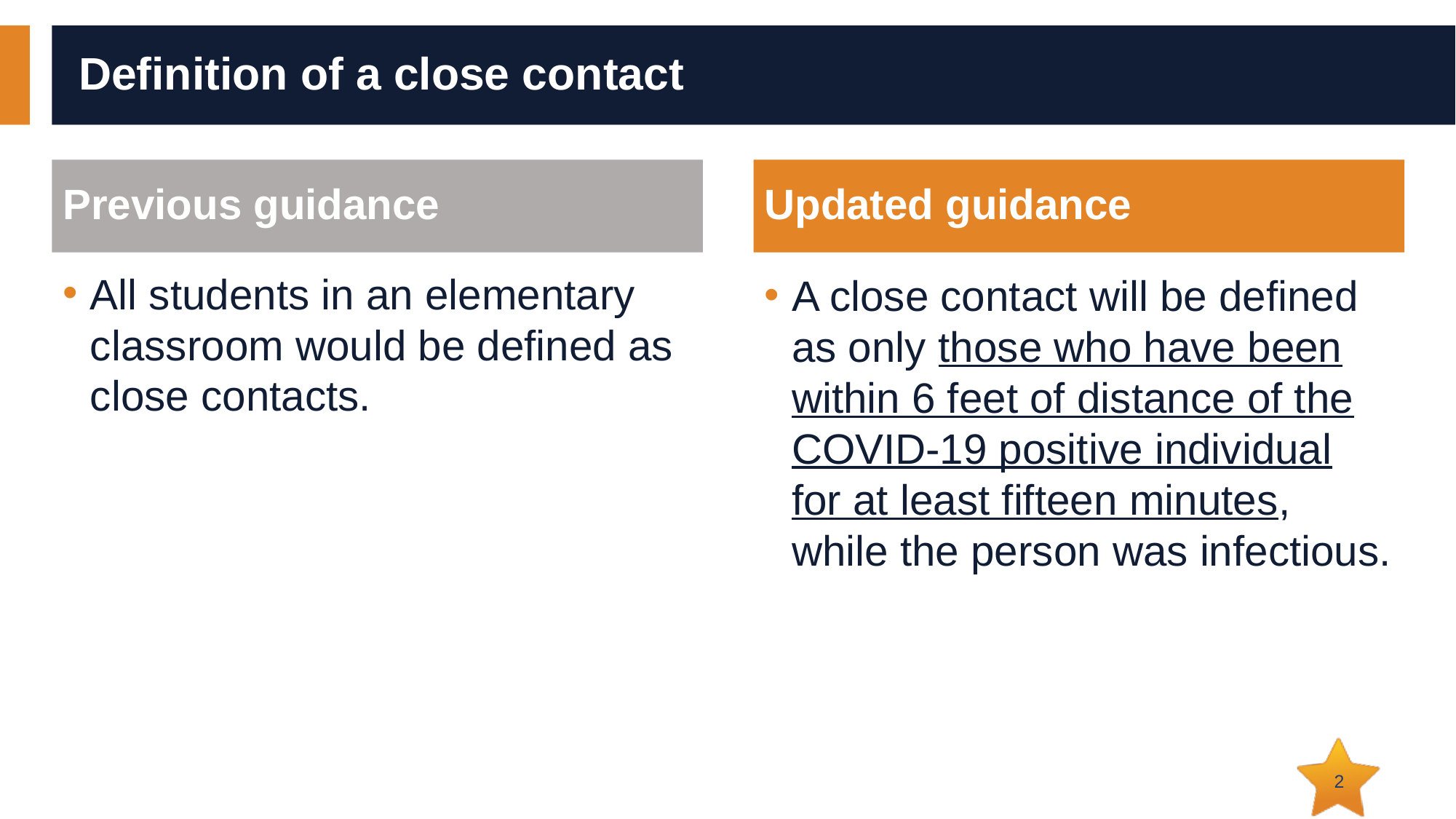

# Definition of a close contact
Previous guidance
Updated guidance
All students in an elementary classroom would be defined as close contacts.
A close contact will be defined as only those who have been within 6 feet of distance of the COVID-19 positive individual for at least fifteen minutes, while the person was infectious.
2